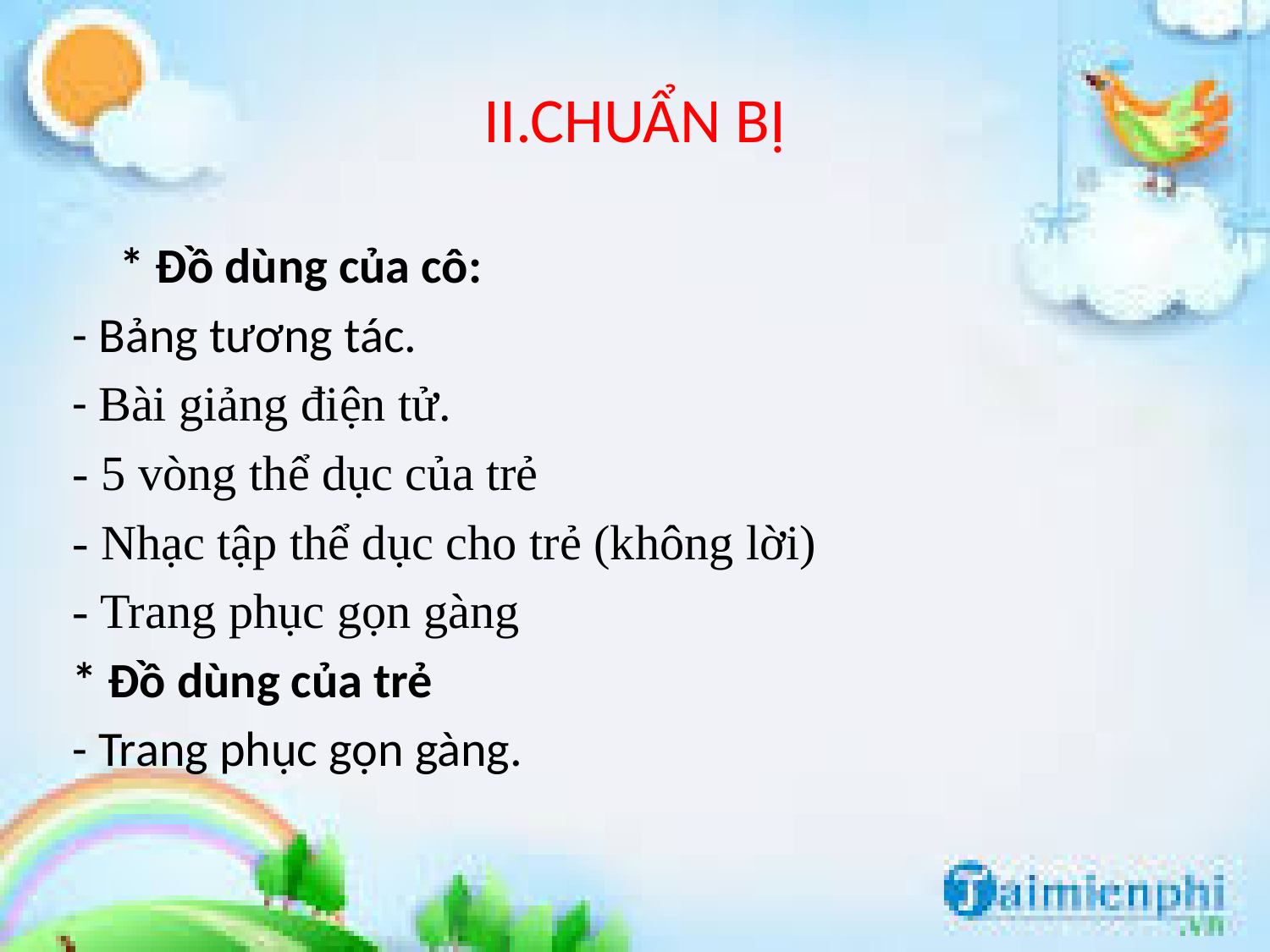

# II.CHUẨN BỊ
* Đồ dùng của cô:
- Bảng tương tác.
- Bài giảng điện tử.
- 5 vòng thể dục của trẻ
- Nhạc tập thể dục cho trẻ (không lời)
- Trang phục gọn gàng
* Đồ dùng của trẻ
- Trang phục gọn gàng.